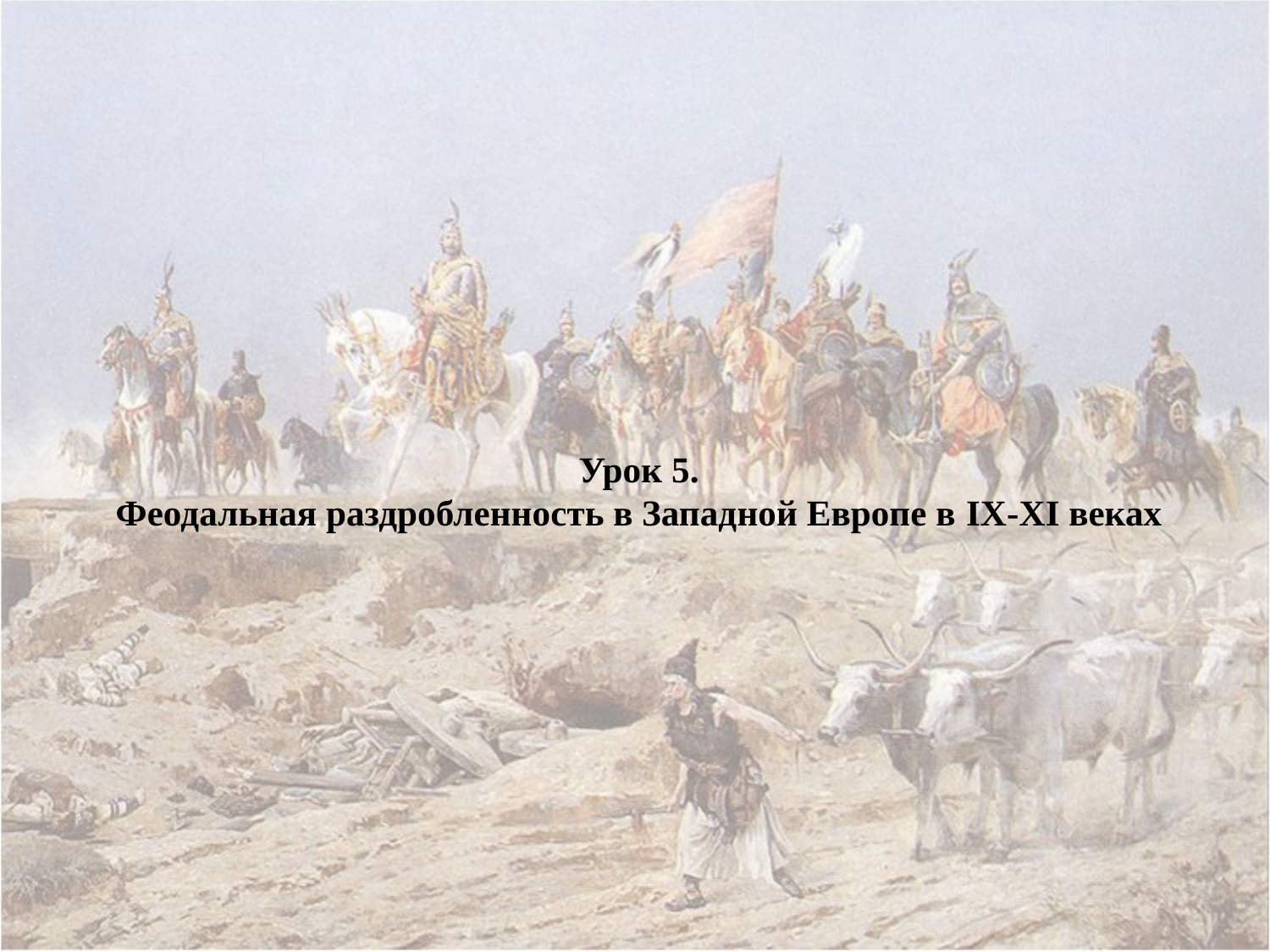

# Урок 5. Феодальная раздробленность в Западной Европе в IX-XI веках